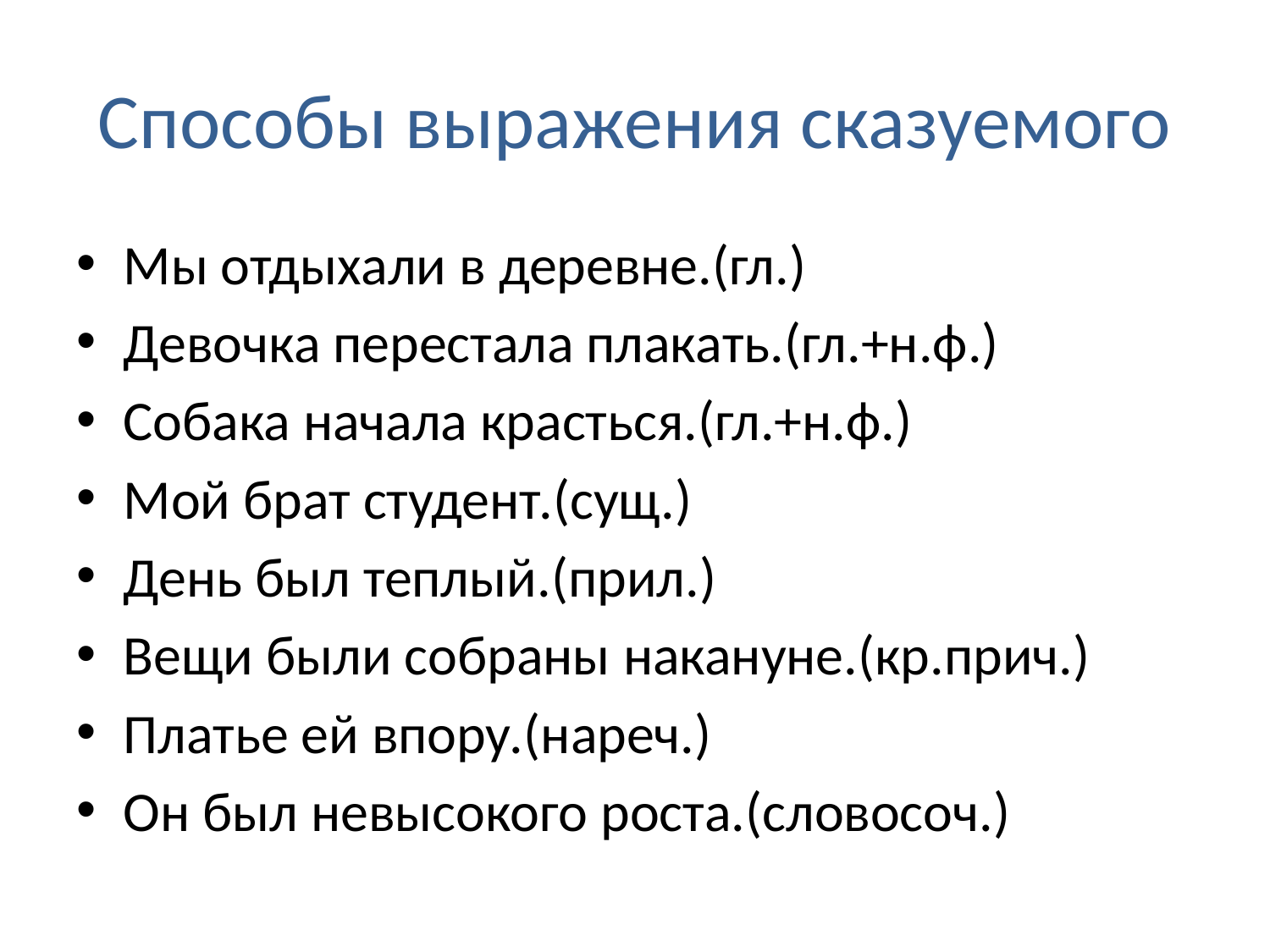

# Способы выражения сказуемого
Мы отдыхали в деревне.(гл.)
Девочка перестала плакать.(гл.+н.ф.)
Собака начала красться.(гл.+н.ф.)
Мой брат студент.(сущ.)
День был теплый.(прил.)
Вещи были собраны накануне.(кр.прич.)
Платье ей впору.(нареч.)
Он был невысокого роста.(словосоч.)